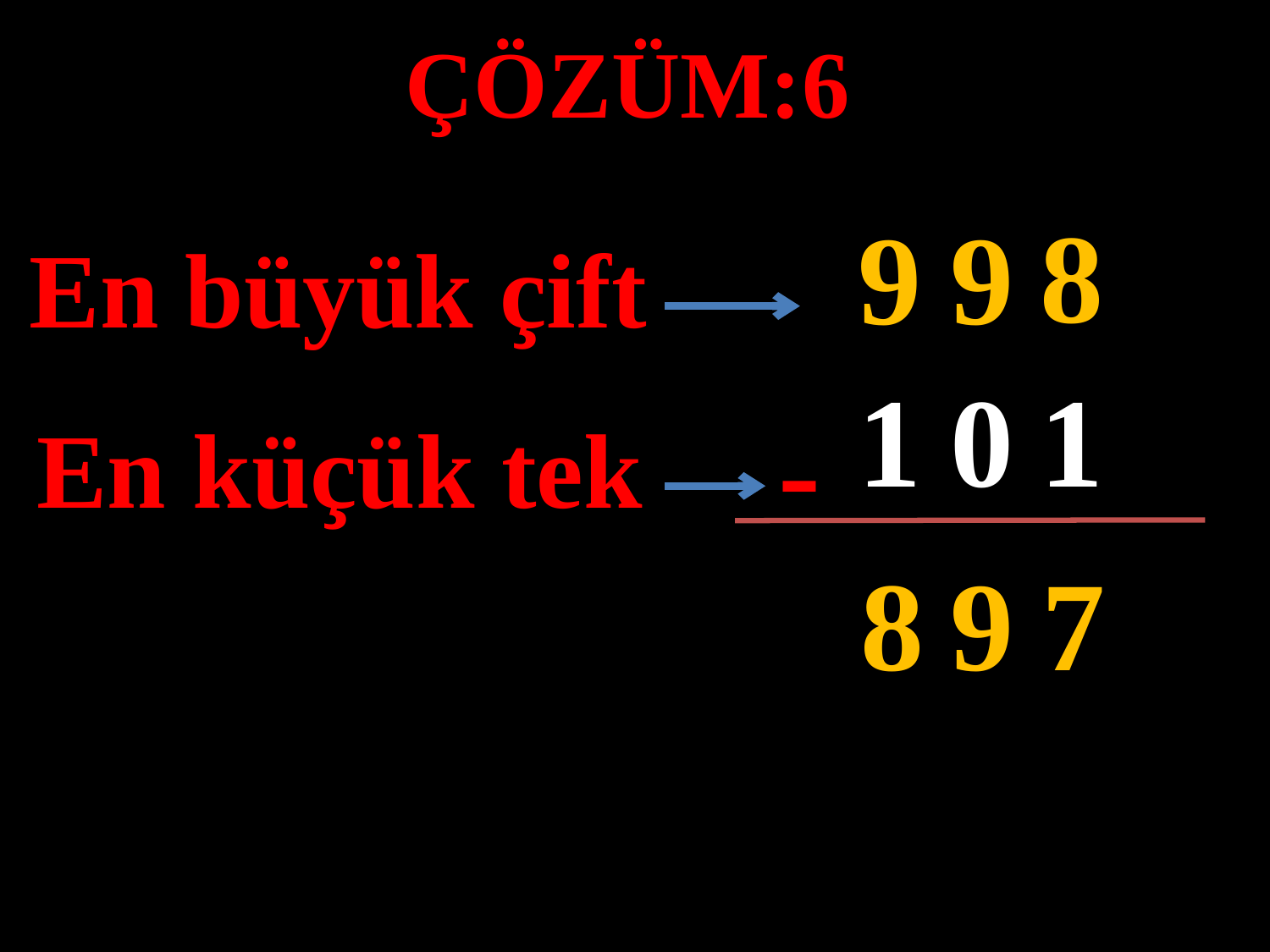

ÇÖZÜM:6
8
9
9
En büyük çift
#
0
1
1
-
En küçük tek
8
7
9